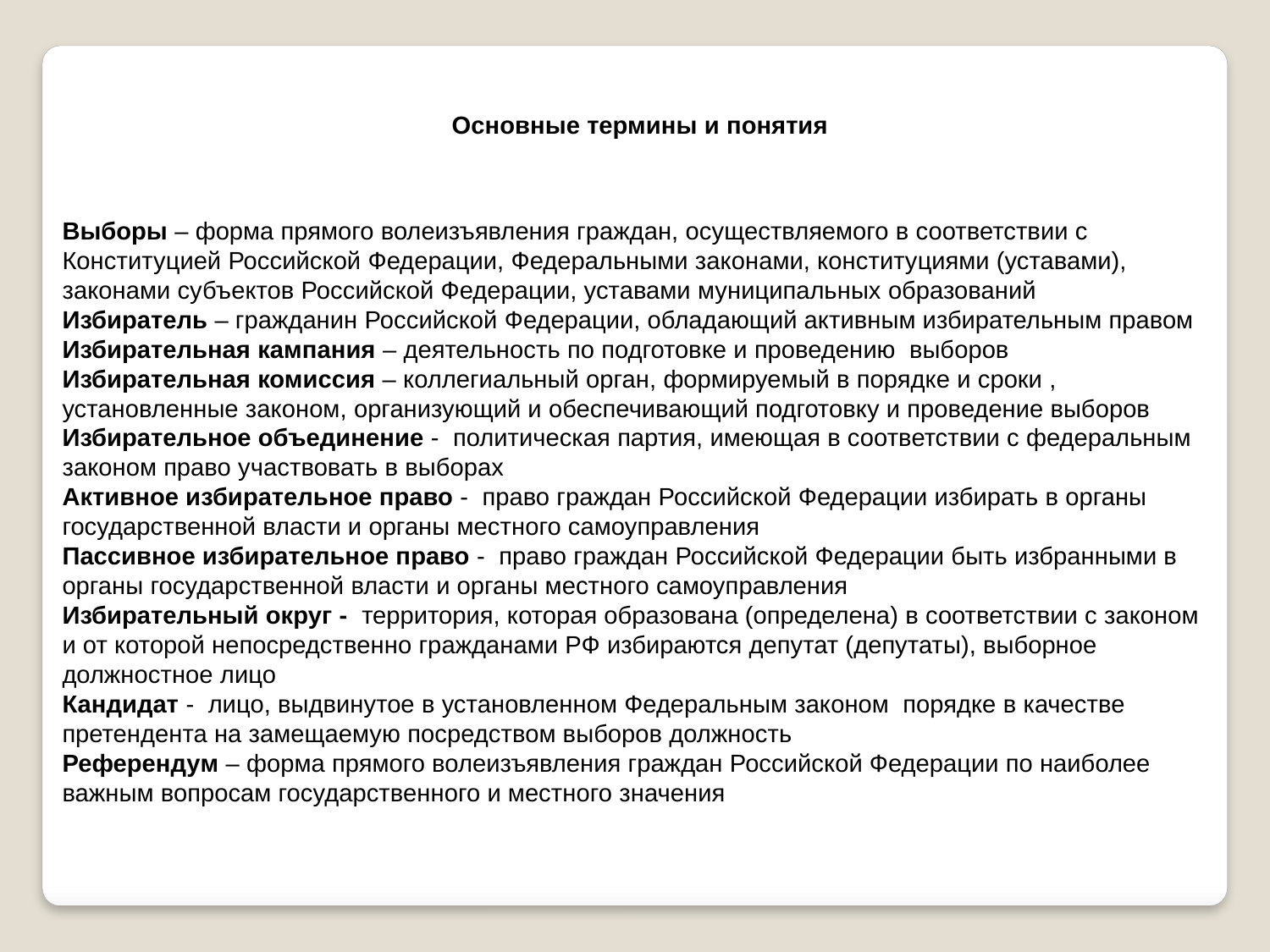

Основные термины и понятия

Выборы – форма прямого волеизъявления граждан, осуществляемого в соответствии с Конституцией Российской Федерации, Федеральными законами, конституциями (уставами), законами субъектов Российской Федерации, уставами муниципальных образований
Избиратель – гражданин Российской Федерации, обладающий активным избирательным правом
Избирательная кампания – деятельность по подготовке и проведению  выборов
Избирательная комиссия – коллегиальный орган, формируемый в порядке и сроки , установленные законом, организующий и обеспечивающий подготовку и проведение выборов
Избирательное объединение -  политическая партия, имеющая в соответствии с федеральным законом право участвовать в выборах
Активное избирательное право -  право граждан Российской Федерации избирать в органы государственной власти и органы местного самоуправления
Пассивное избирательное право -  право граждан Российской Федерации быть избранными в органы государственной власти и органы местного самоуправления
Избирательный округ -  территория, которая образована (определена) в соответствии с законом и от которой непосредственно гражданами РФ избираются депутат (депутаты), выборное должностное лицо
Кандидат -  лицо, выдвинутое в установленном Федеральным законом  порядке в качестве претендента на замещаемую посредством выборов должность
Референдум – форма прямого волеизъявления граждан Российской Федерации по наиболее важным вопросам государственного и местного значения